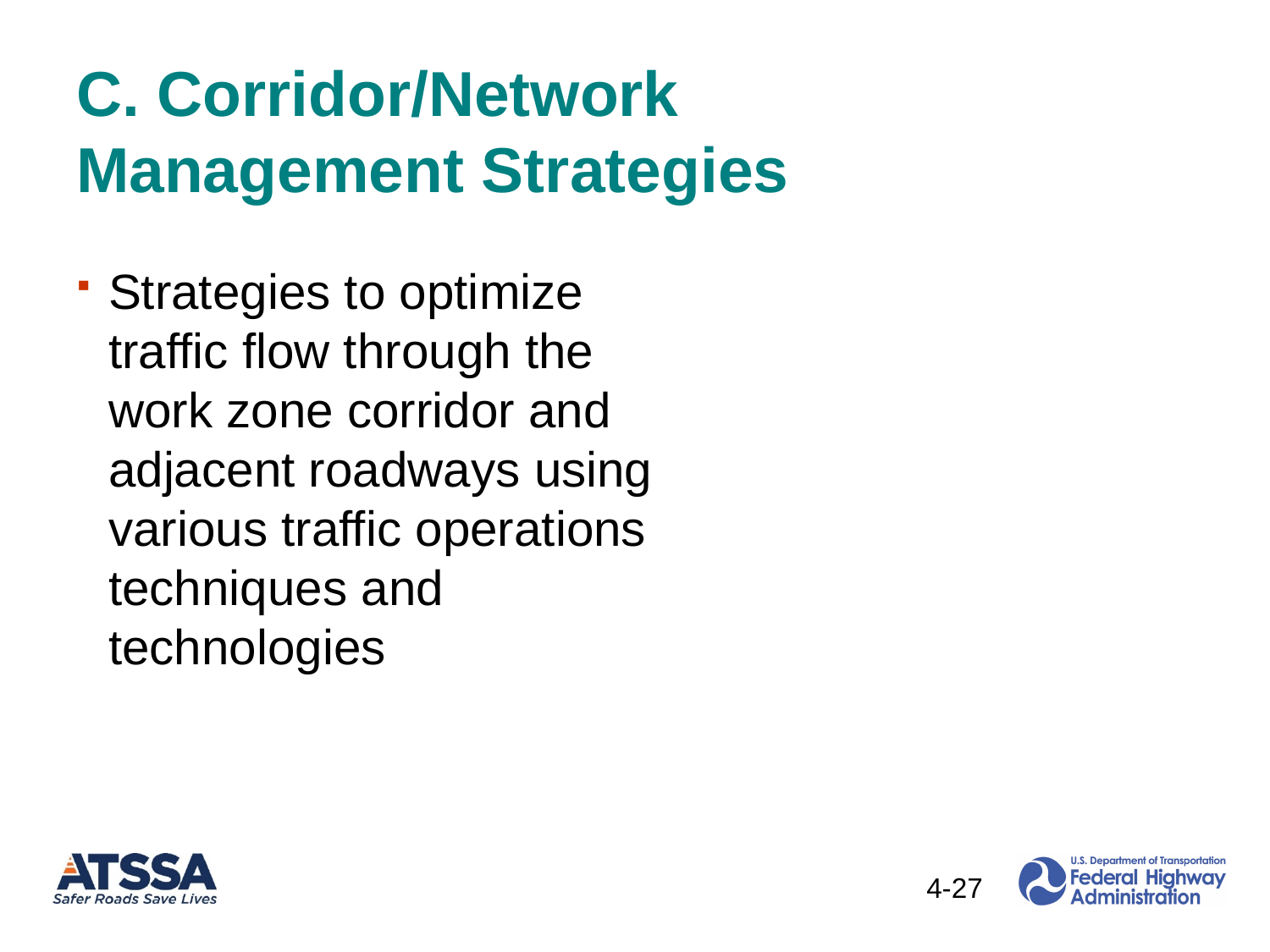

# C. Corridor/Network Management Strategies
Strategies to optimize traffic flow through the work zone corridor and adjacent roadways using various traffic operations techniques and technologies